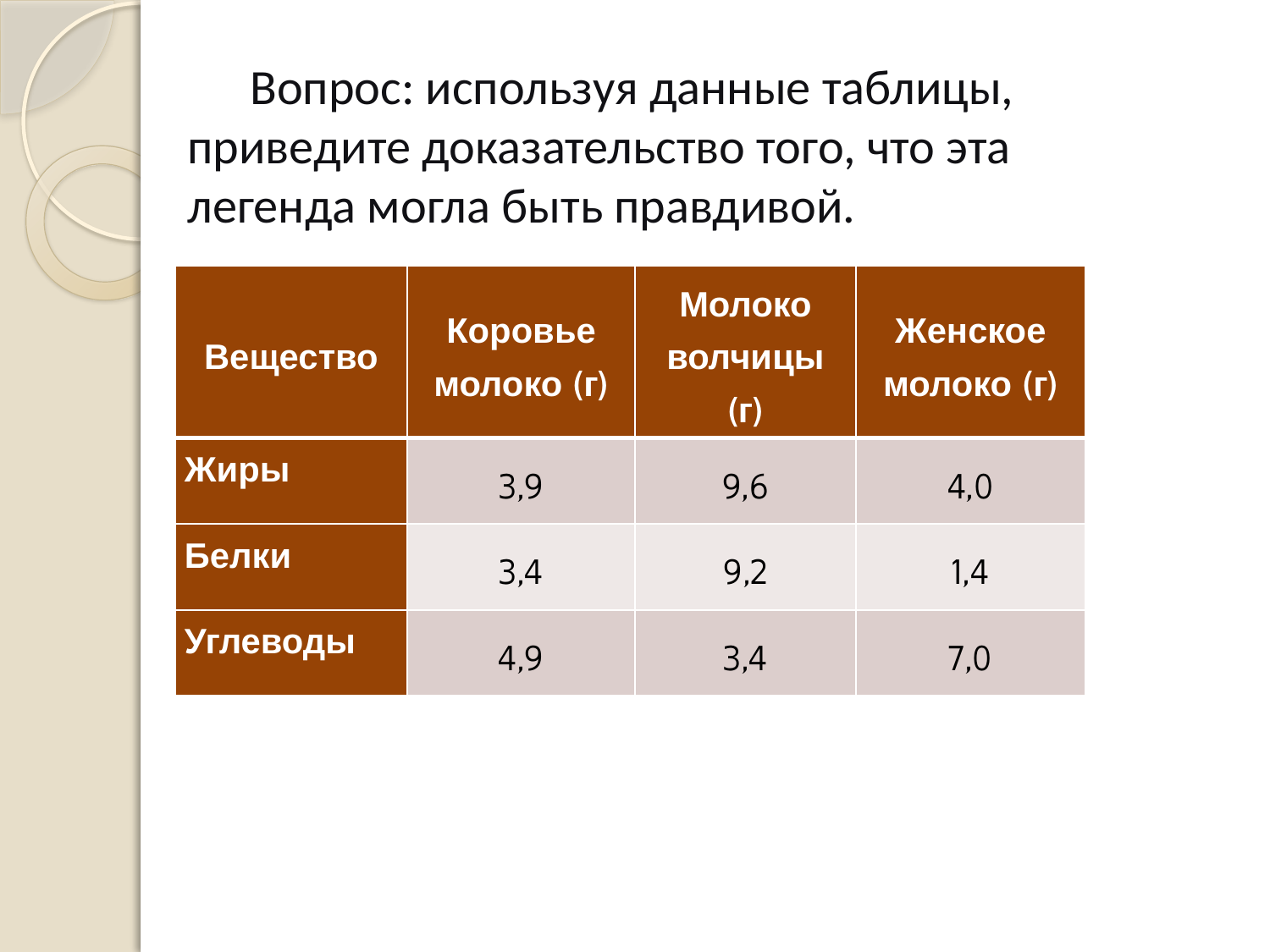

Вопрос: используя данные таблицы, приведите доказательство того, что эта легенда могла быть правдивой.

| Вещество | Коровье молоко (г) | Молоко волчицы (г) | Женское молоко (г) |
| --- | --- | --- | --- |
| Жиры | 3,9 | 9,6 | 4,0 |
| Белки | 3,4 | 9,2 | 1,4 |
| Углеводы | 4,9 | 3,4 | 7,0 |